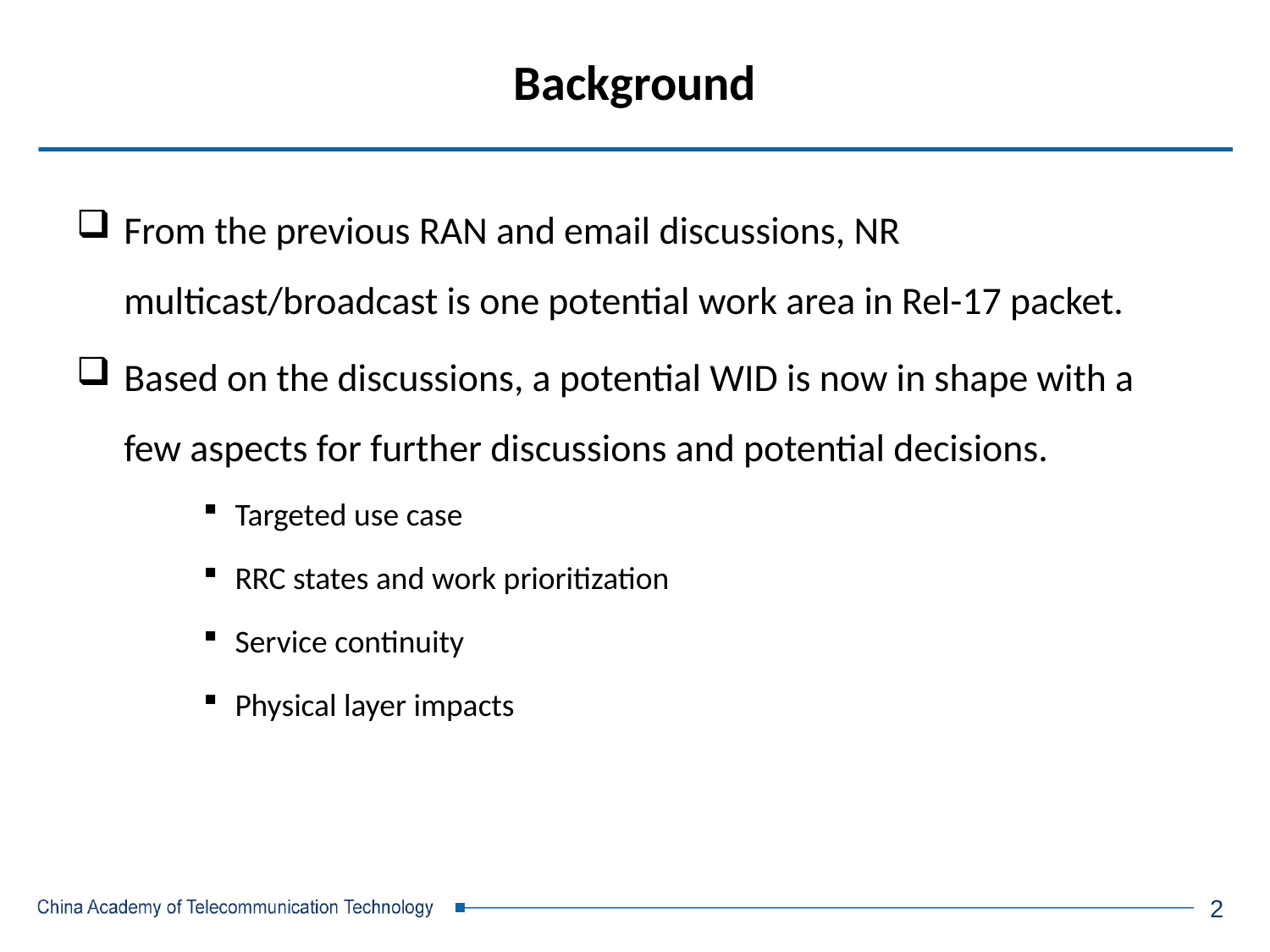

# Background
From the previous RAN and email discussions, NR multicast/broadcast is one potential work area in Rel-17 packet.
Based on the discussions, a potential WID is now in shape with a few aspects for further discussions and potential decisions.
Targeted use case
RRC states and work prioritization
Service continuity
Physical layer impacts
2